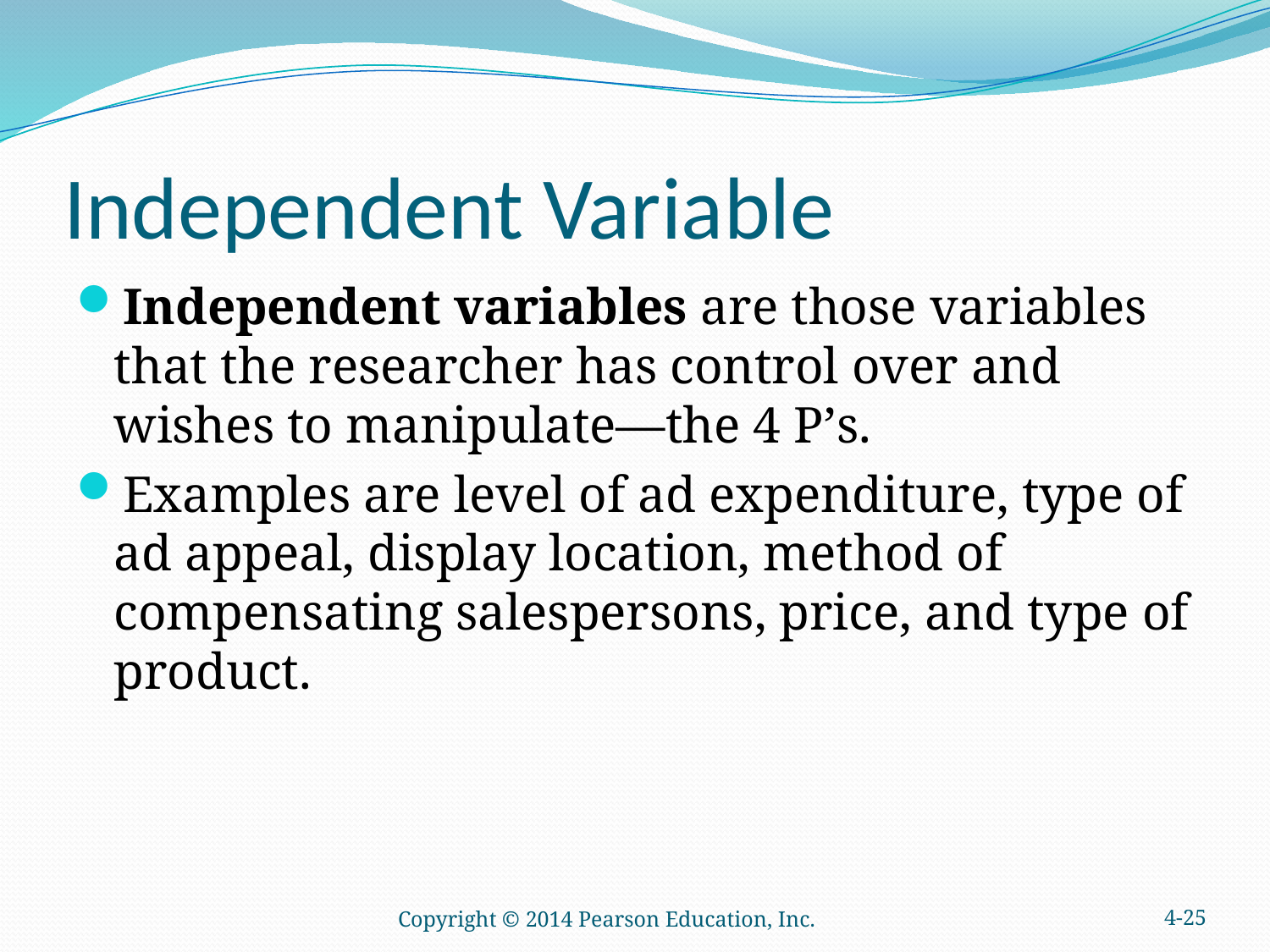

# Independent Variable
Independent variables are those variables that the researcher has control over and wishes to manipulate—the 4 P’s.
Examples are level of ad expenditure, type of ad appeal, display location, method of compensating salespersons, price, and type of product.

Copyright © 2014 Pearson Education, Inc.
4-25